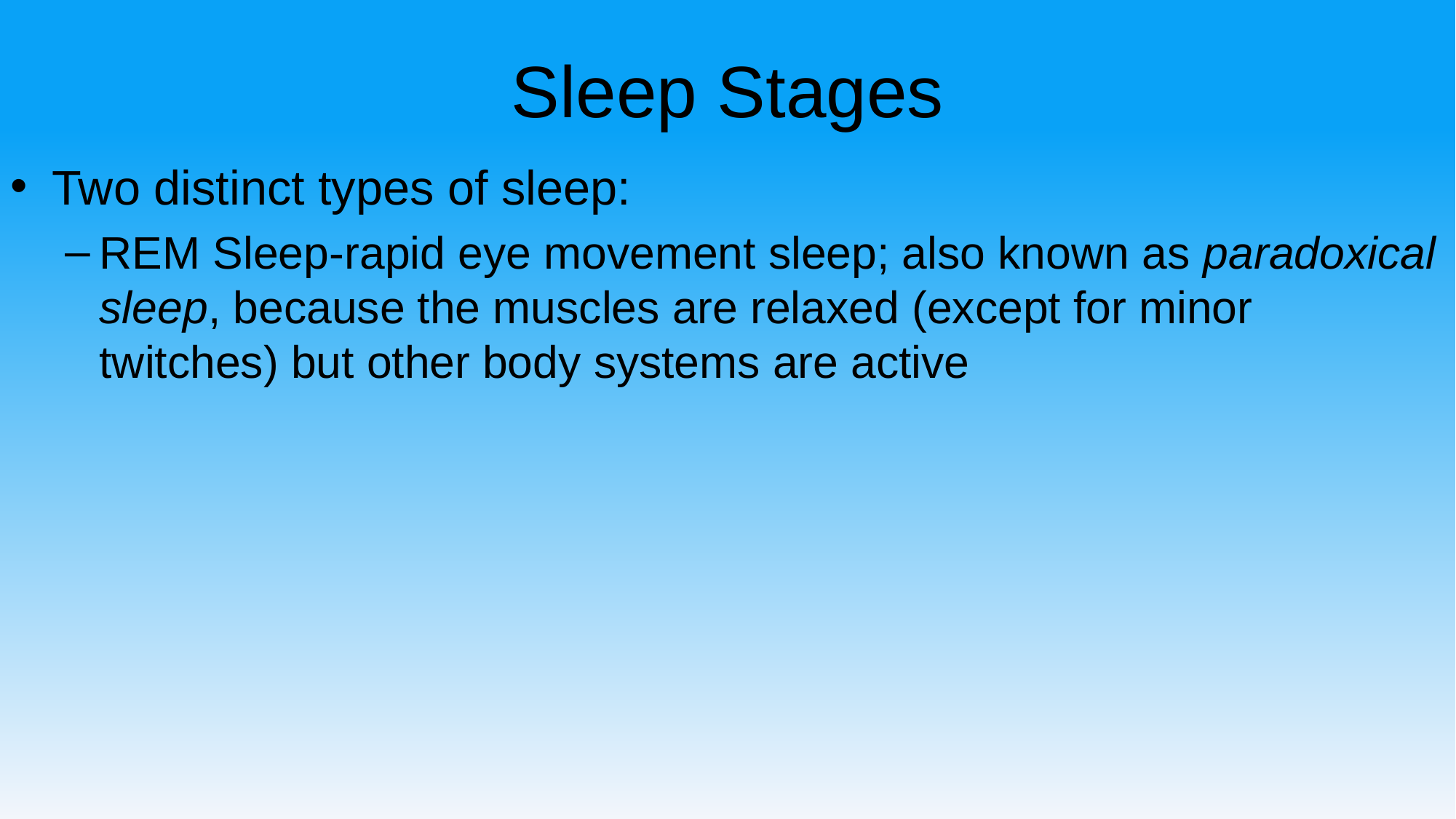

# Sleep Stages

Two distinct types of sleep:
REM Sleep-rapid eye movement sleep; also known as paradoxical sleep, because the muscles are relaxed (except for minor twitches) but other body systems are active